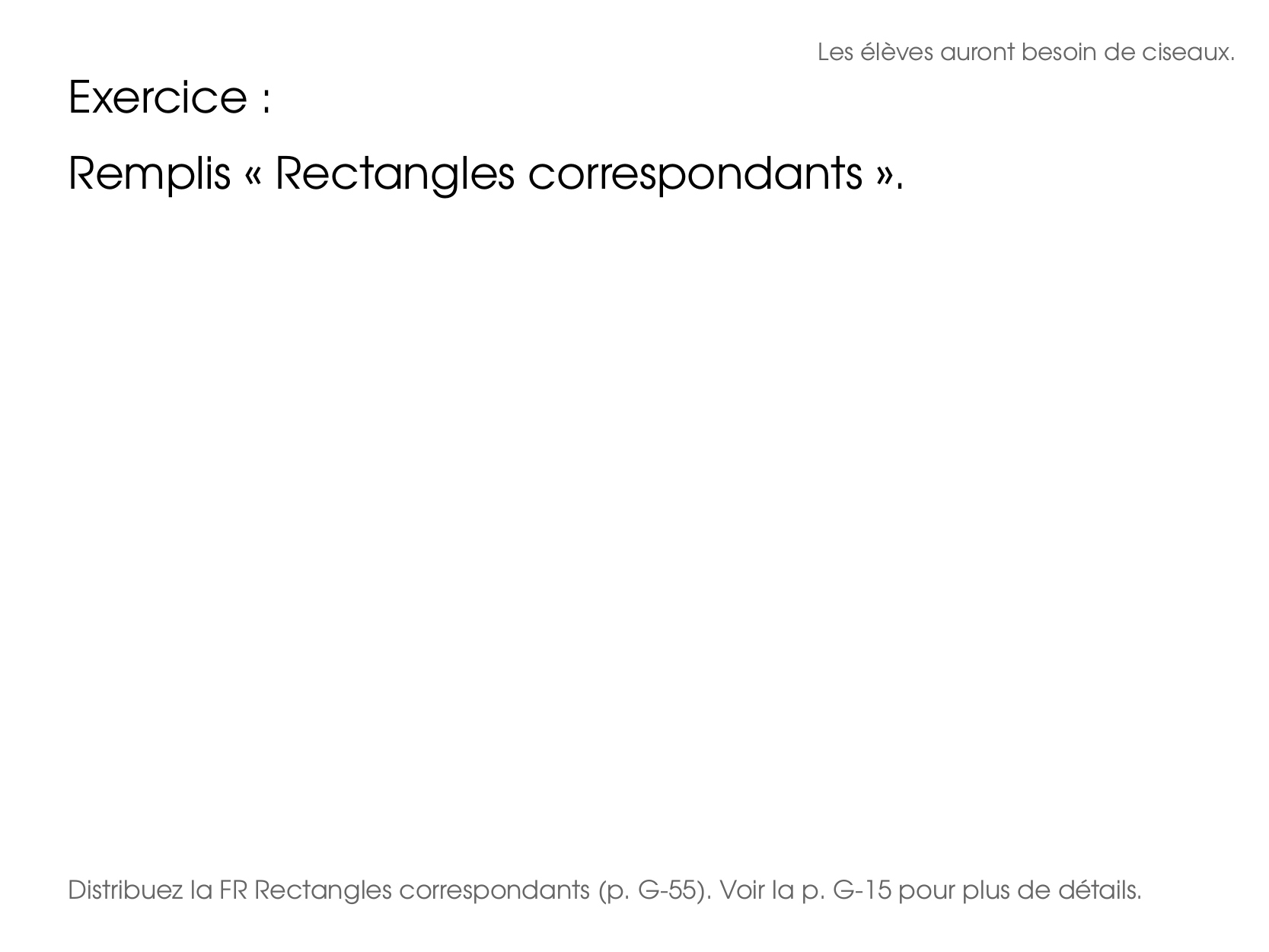

Les élèves auront besoin de ciseaux.
Exercice :
Remplis « Rectangles correspondants ».
Distribuez la FR Rectangles correspondants (p. G-55). Voir la p. G-15 pour plus de détails.